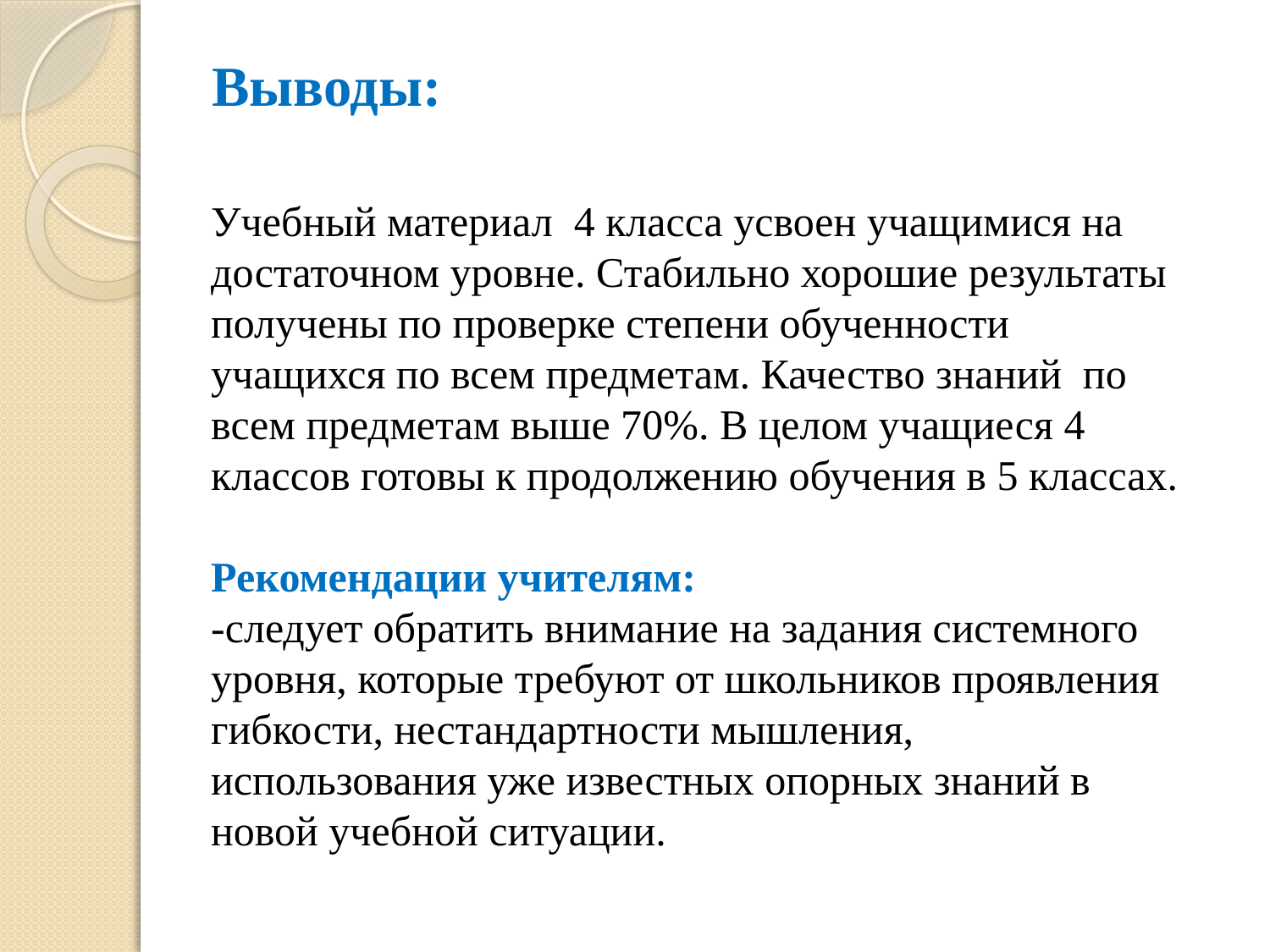

# Выводы:

Учебный материал  4 класса усвоен учащимися на достаточном уровне. Стабильно хорошие результаты получены по проверке степени обученности учащихся по всем предметам. Качество знаний  по всем предметам выше 70%. В целом учащиеся 4 классов готовы к продолжению обучения в 5 классах.
Рекомендации учителям:
-следует обратить внимание на задания системного уровня, которые требуют от школьников проявления гибкости, нестандартности мышления,
использования уже известных опорных знаний в новой учебной ситуации.